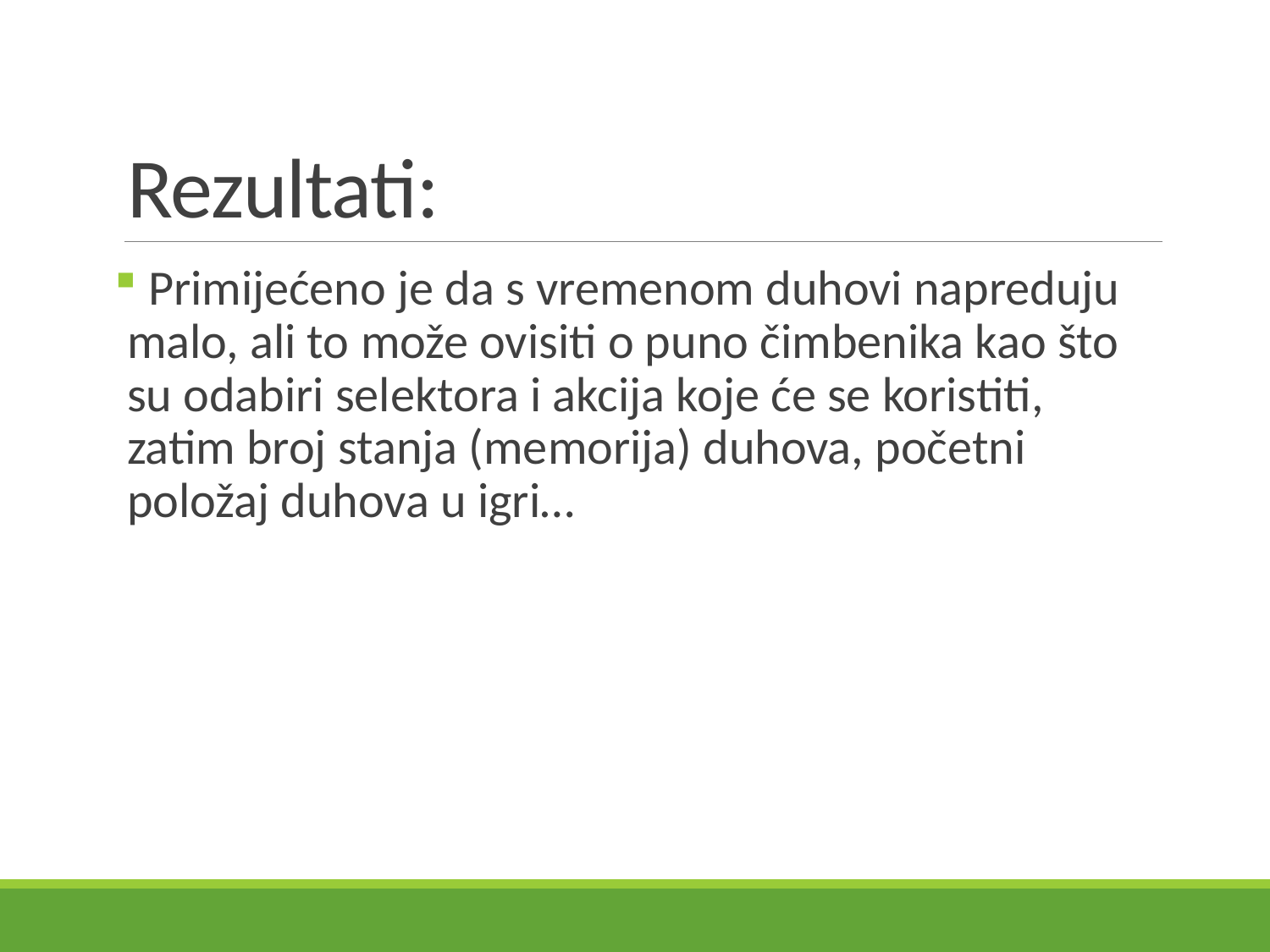

# Rezultati:
 Primijećeno je da s vremenom duhovi napreduju malo, ali to može ovisiti o puno čimbenika kao što su odabiri selektora i akcija koje će se koristiti, zatim broj stanja (memorija) duhova, početni položaj duhova u igri…